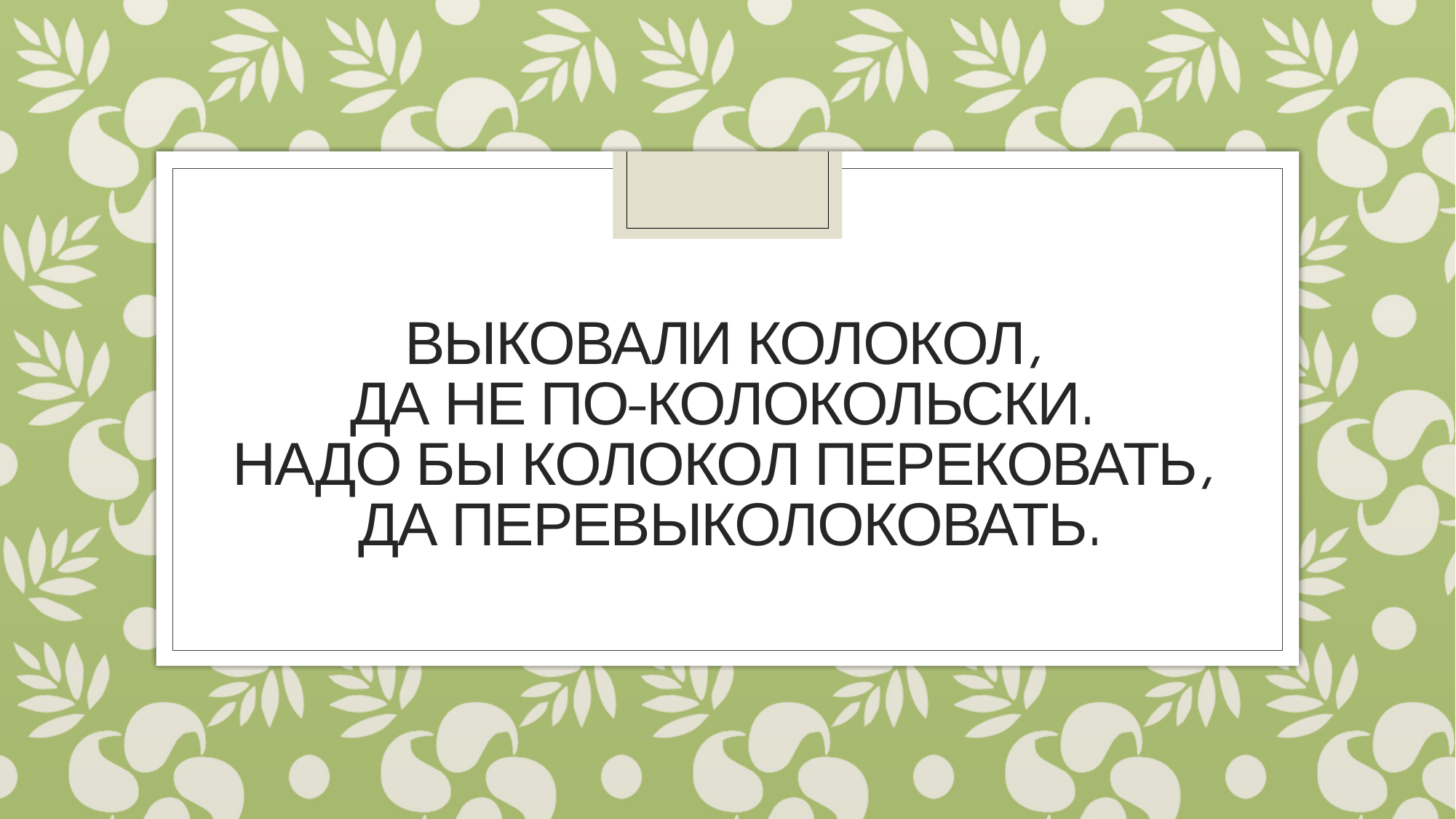

# Выковали колокол,  Да не по-колокольски.  Надо бы колокол перековать,  Да перевыколоковать.